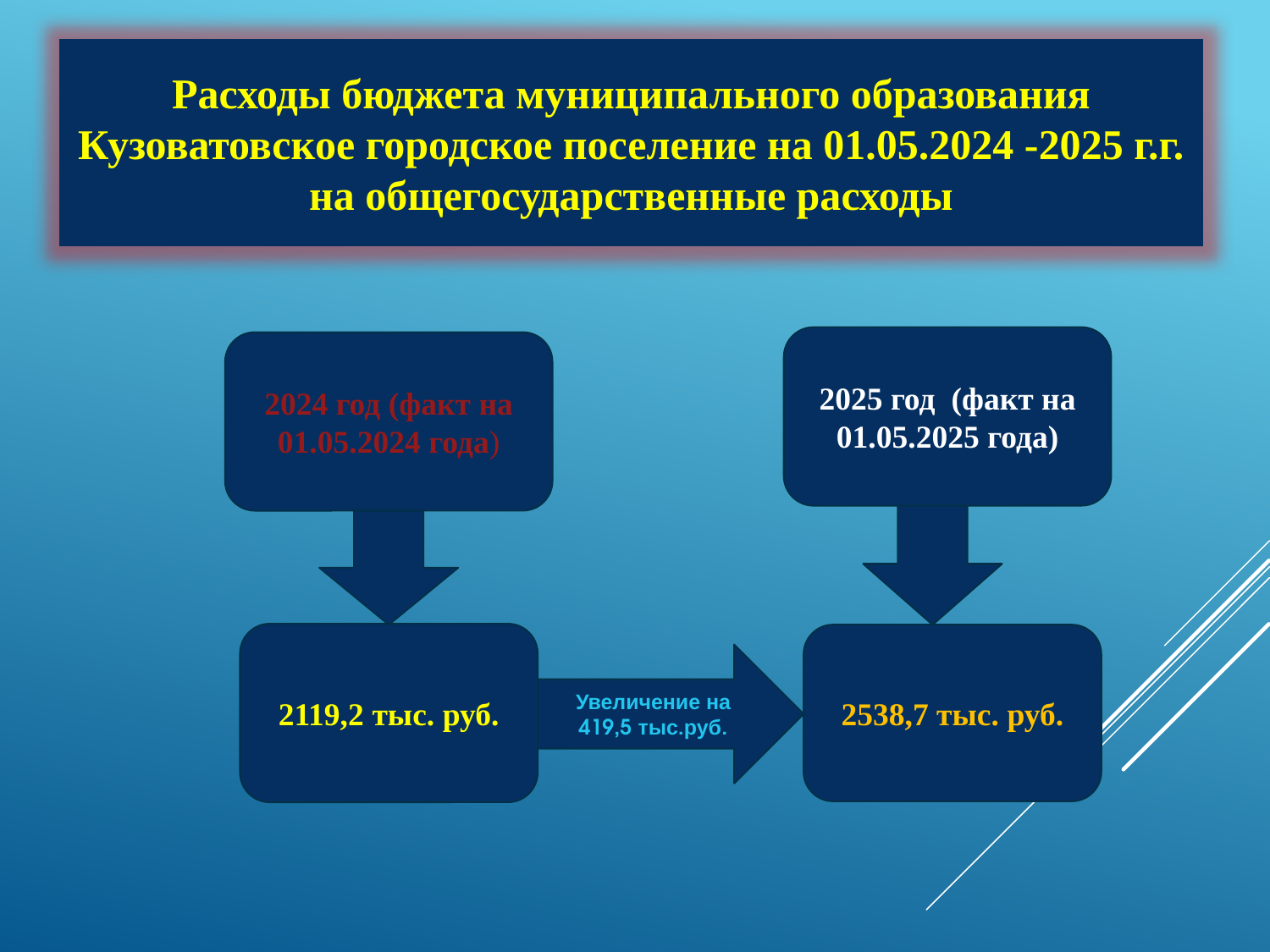

Расходы бюджета муниципального образования Кузоватовское городское поселение на 01.05.2024 -2025 г.г. на общегосударственные расходы
2025 год  (факт на 01.05.2025 года)
2024 год (факт на 01.05.2024 года)

2119,2 тыс. руб.
2538,7 тыс. руб.
Увеличение на 419,5 тыс.руб.